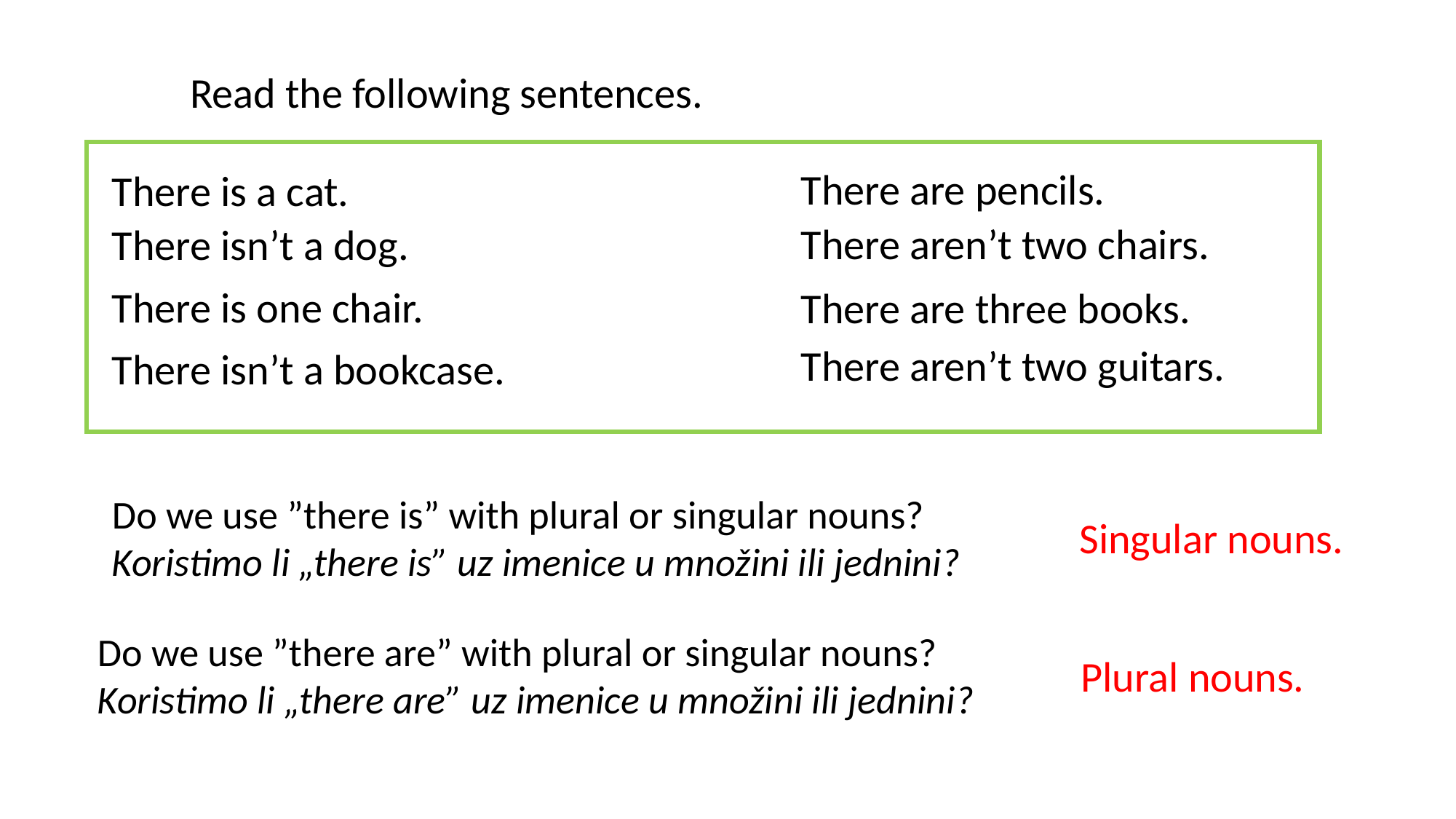

Read the following sentences.

There are pencils.
There is a cat.
There aren’t two chairs.
There isn’t a dog.
There is one chair.
There are three books.
There aren’t two guitars.
There isn’t a bookcase.
Do we use ”there is” with plural or singular nouns?
Koristimo li „there is” uz imenice u množini ili jednini?
Singular nouns.
Do we use ”there are” with plural or singular nouns?
Koristimo li „there are” uz imenice u množini ili jednini?
Plural nouns.